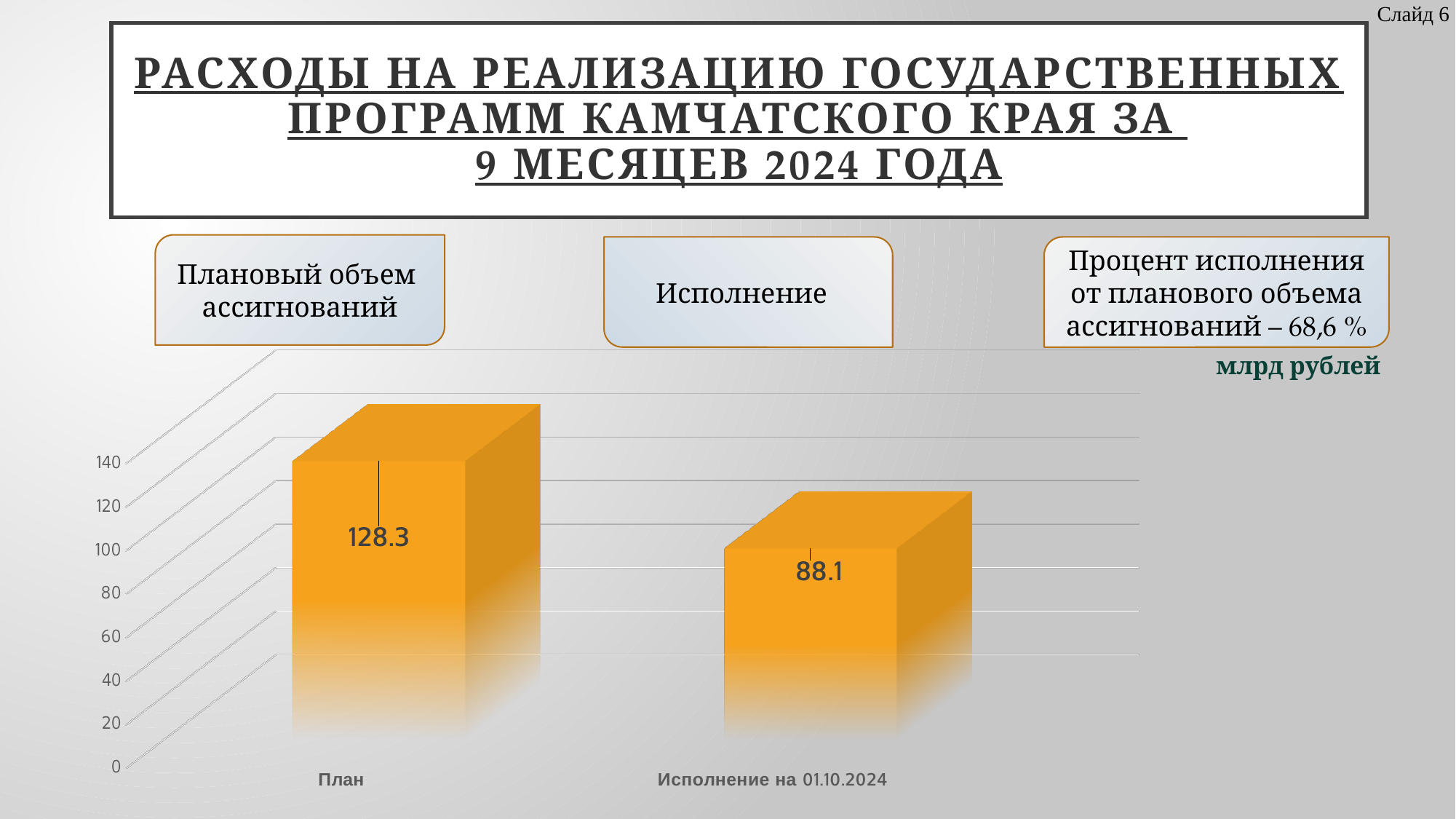

Слайд 6
# Расходы на реализацию государственных программ Камчатского края за 9 месяцев 2024 года
Плановый объем
ассигнований
Исполнение
Процент исполнения от планового объема ассигнований – 68,6 %

[unsupported chart]

млрд рублей